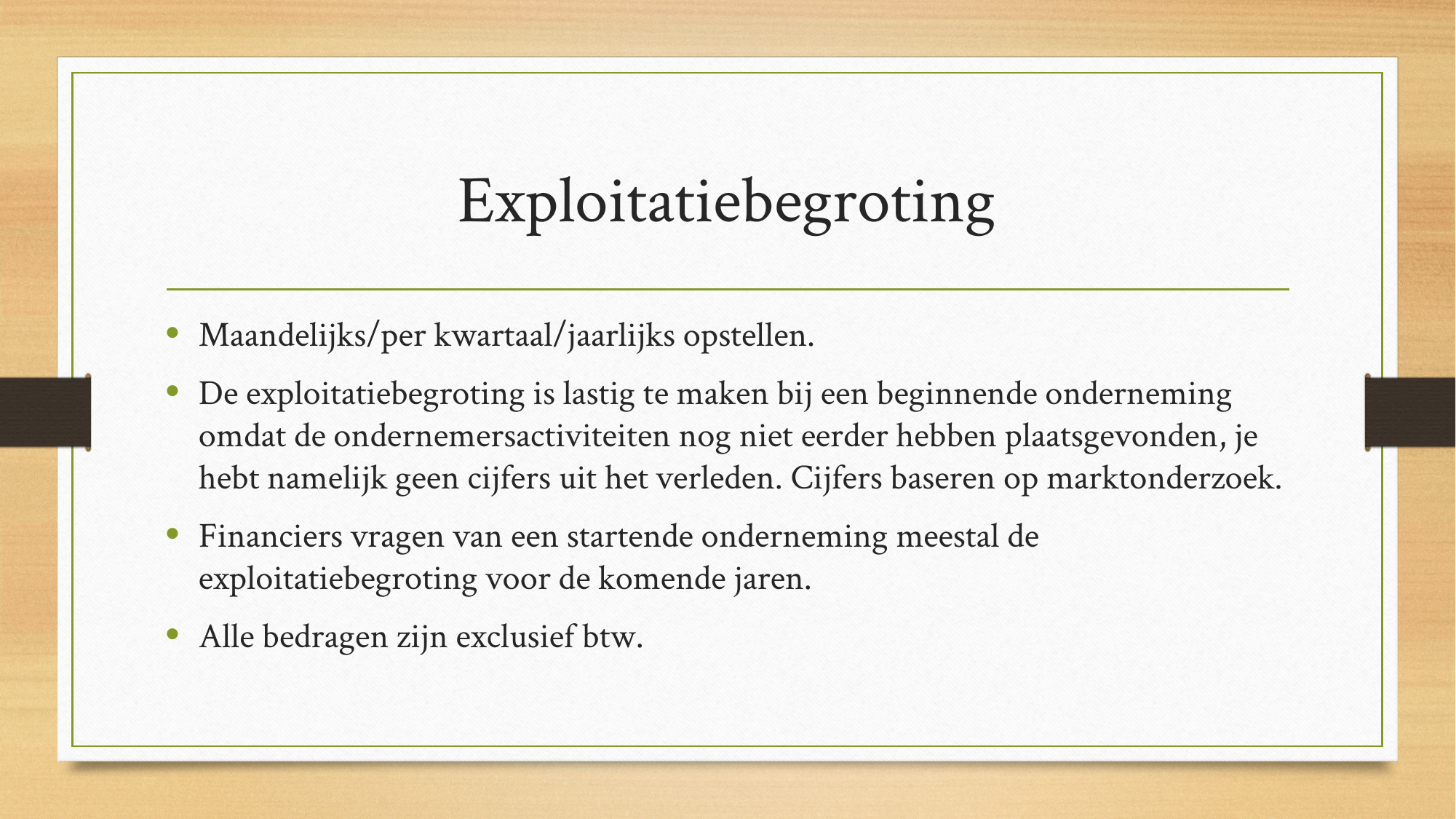

# Exploitatiebegroting
Maandelijks/per kwartaal/jaarlijks opstellen.
De exploitatiebegroting is lastig te maken bij een beginnende onderneming omdat de ondernemersactiviteiten nog niet eerder hebben plaatsgevonden, je hebt namelijk geen cijfers uit het verleden. Cijfers baseren op marktonderzoek.
Financiers vragen van een startende onderneming meestal de exploitatiebegroting voor de komende jaren.
Alle bedragen zijn exclusief btw.